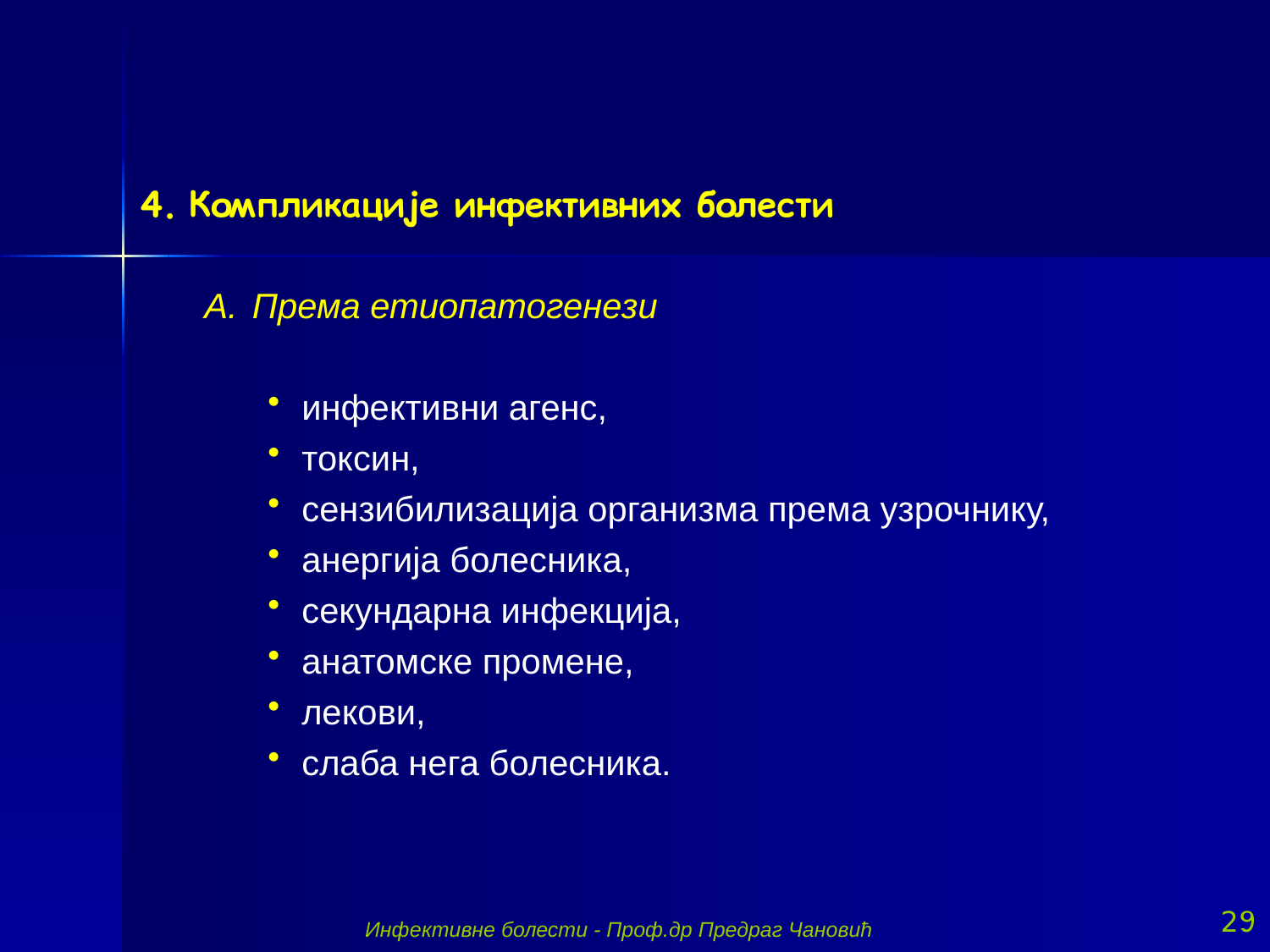

Компликације инфективних болести

Према етиопатогенези

 инфективни агенс,
 токсин,
 сензибилизација организма према узрочнику,
 анергија болесника,
 секундарна инфекција,
 анатомске промене,
 лекови,
 слаба нега болесника.
29
Инфективне болести - Проф.др Предраг Чановић